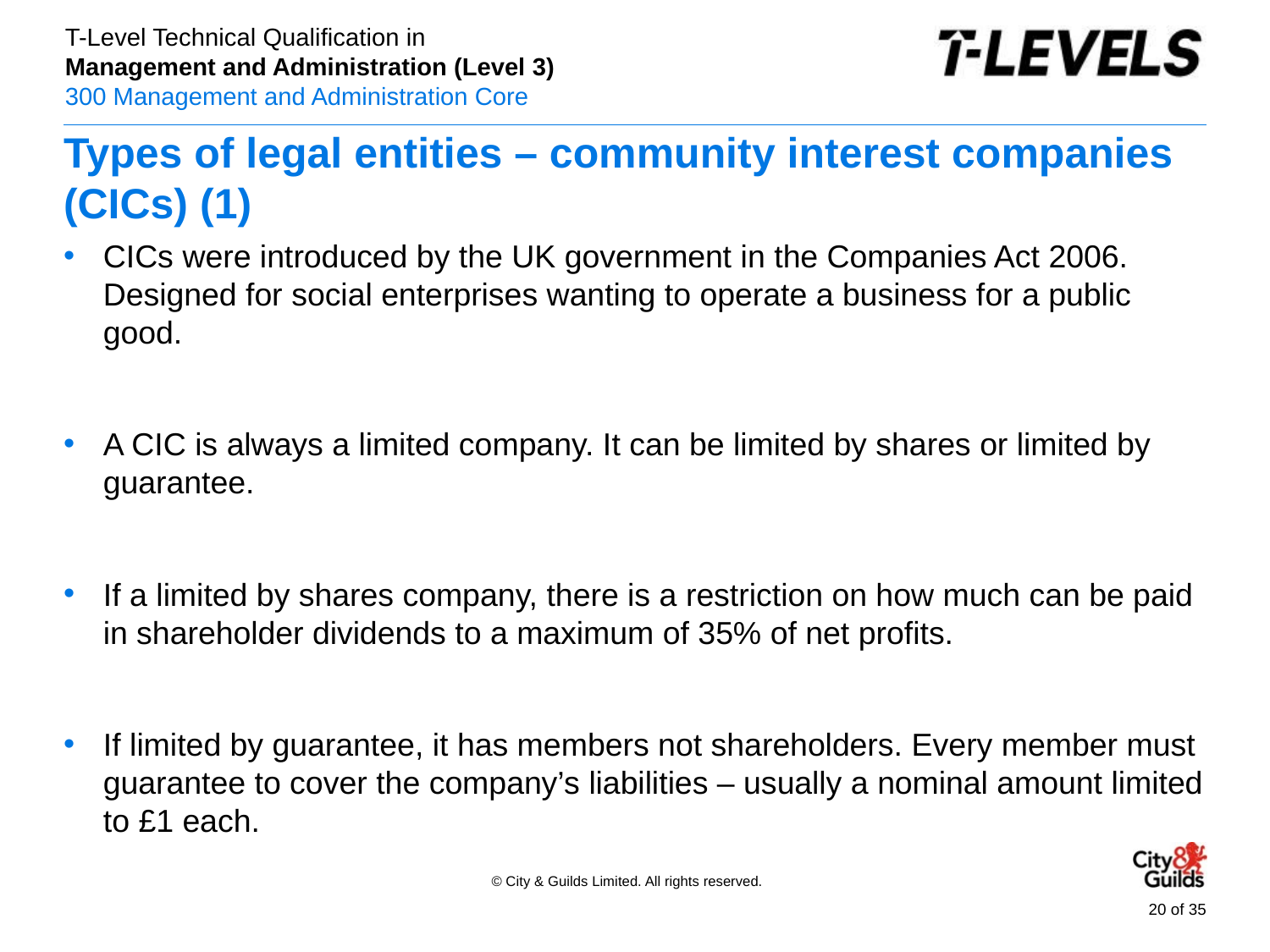

# Types of legal entities – community interest companies (CICs) (1)
CICs were introduced by the UK government in the Companies Act 2006. Designed for social enterprises wanting to operate a business for a public good.

A CIC is always a limited company. It can be limited by shares or limited by guarantee.

If a limited by shares company, there is a restriction on how much can be paid in shareholder dividends to a maximum of 35% of net profits.

If limited by guarantee, it has members not shareholders. Every member must guarantee to cover the company’s liabilities – usually a nominal amount limited to £1 each.